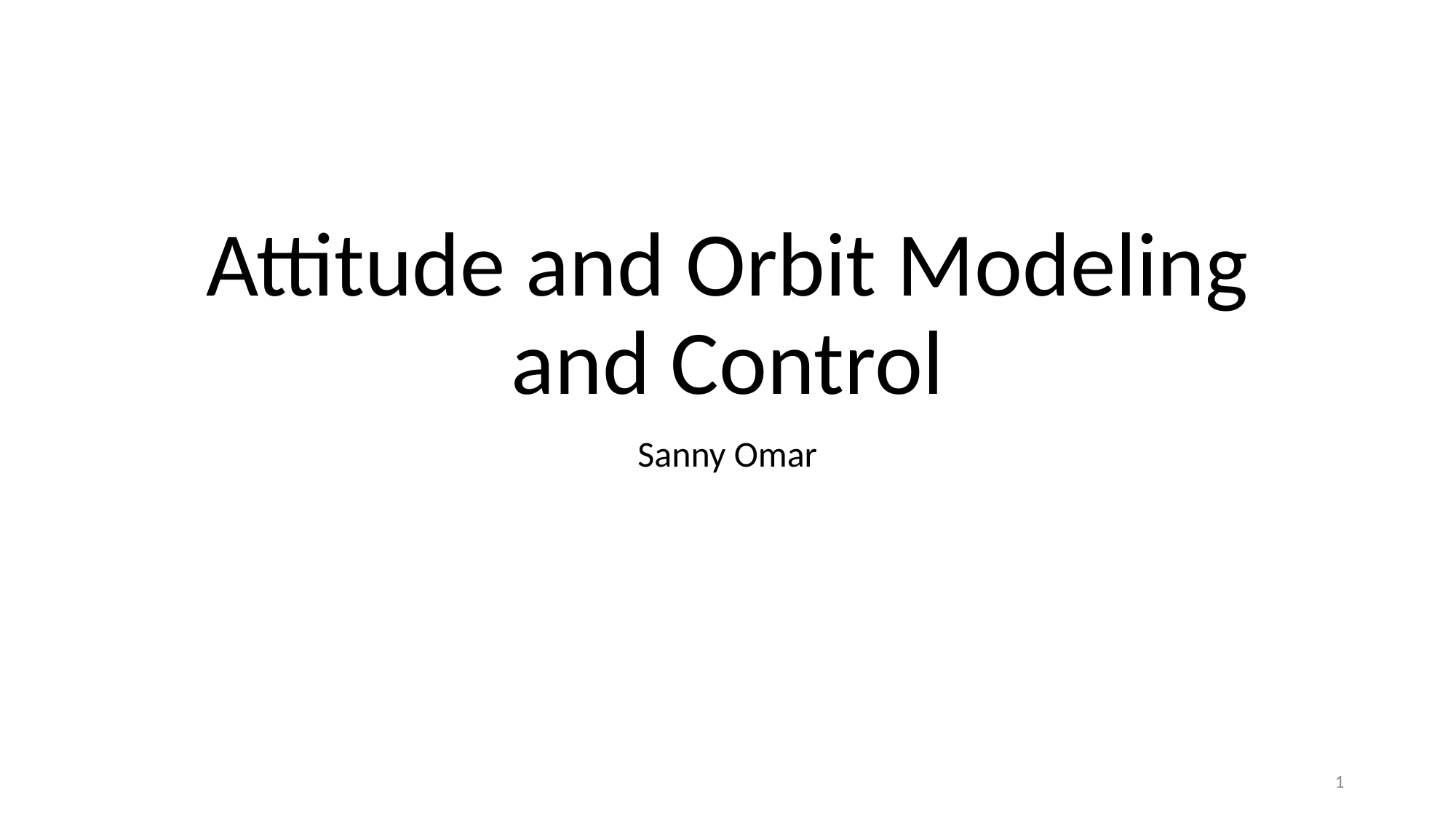

# Attitude and Orbit Modeling and Control
Sanny Omar
1